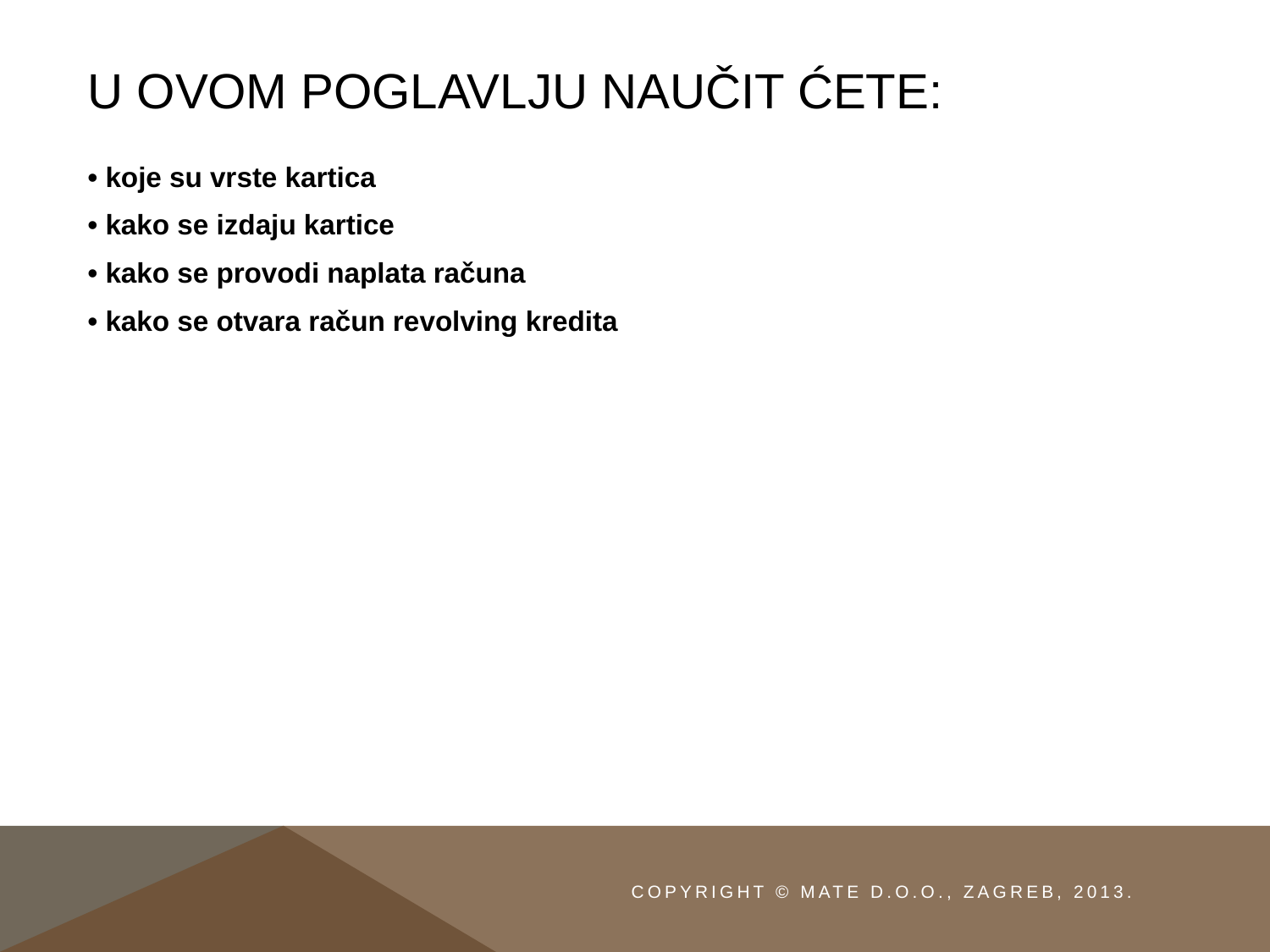

# U ovom poglavlju naučit ćete:
• koje su vrste kartica
• kako se izdaju kartice
• kako se provodi naplata računa
• kako se otvara račun revolving kredita
Copyright © MATE d.o.o., Zagreb, 2013.